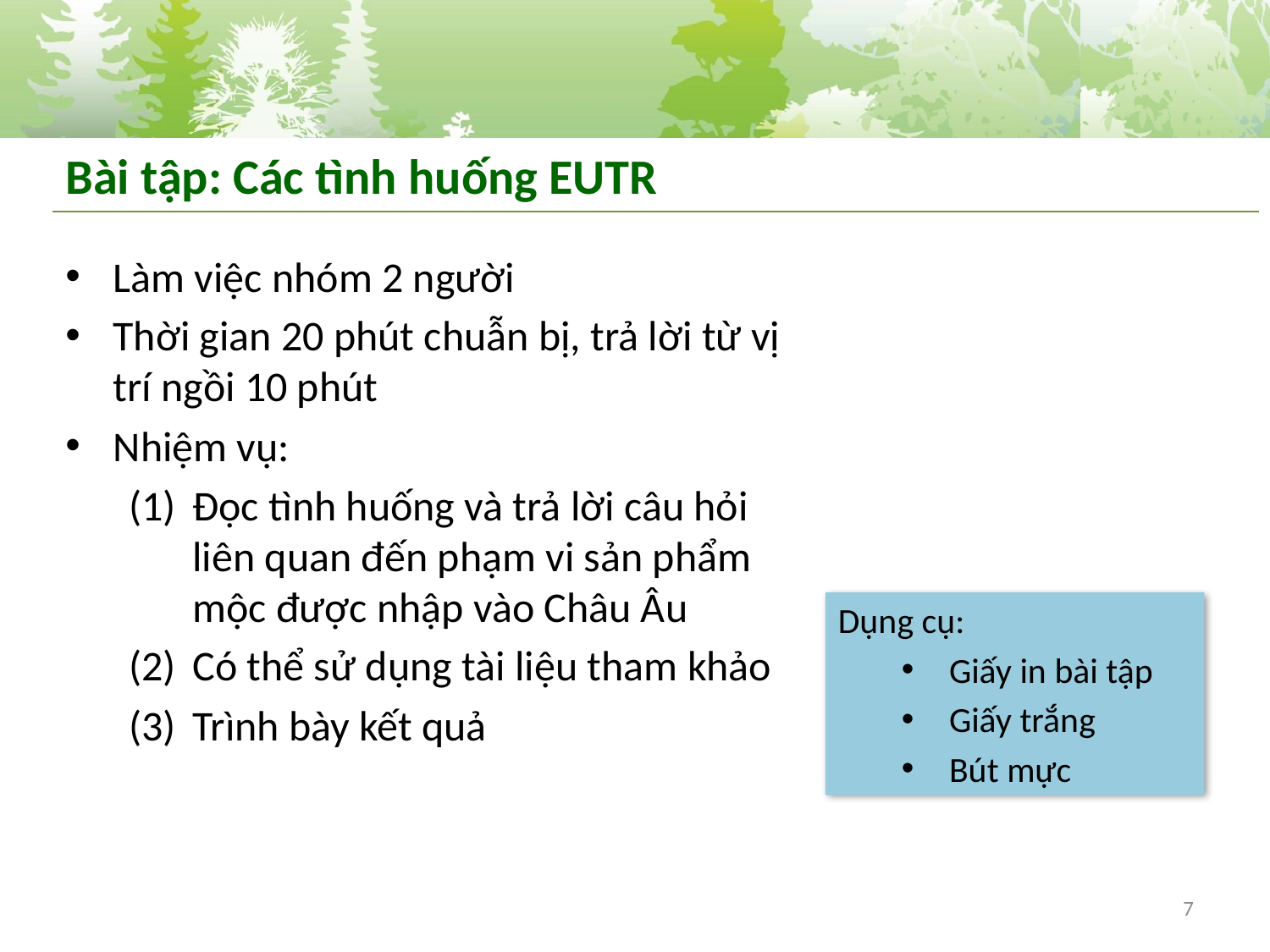

# Bài tập: Các tình huống EUTR
Làm việc nhóm 2 người
Thời gian 20 phút chuẫn bị, trả lời từ vị trí ngồi 10 phút
Nhiệm vụ:
Đọc tình huống và trả lời câu hỏi liên quan đến phạm vi sản phẩm mộc được nhập vào Châu Âu
Có thể sử dụng tài liệu tham khảo
Trình bày kết quả
Dụng cụ:
Giấy in bài tập
Giấy trắng
Bút mực
7